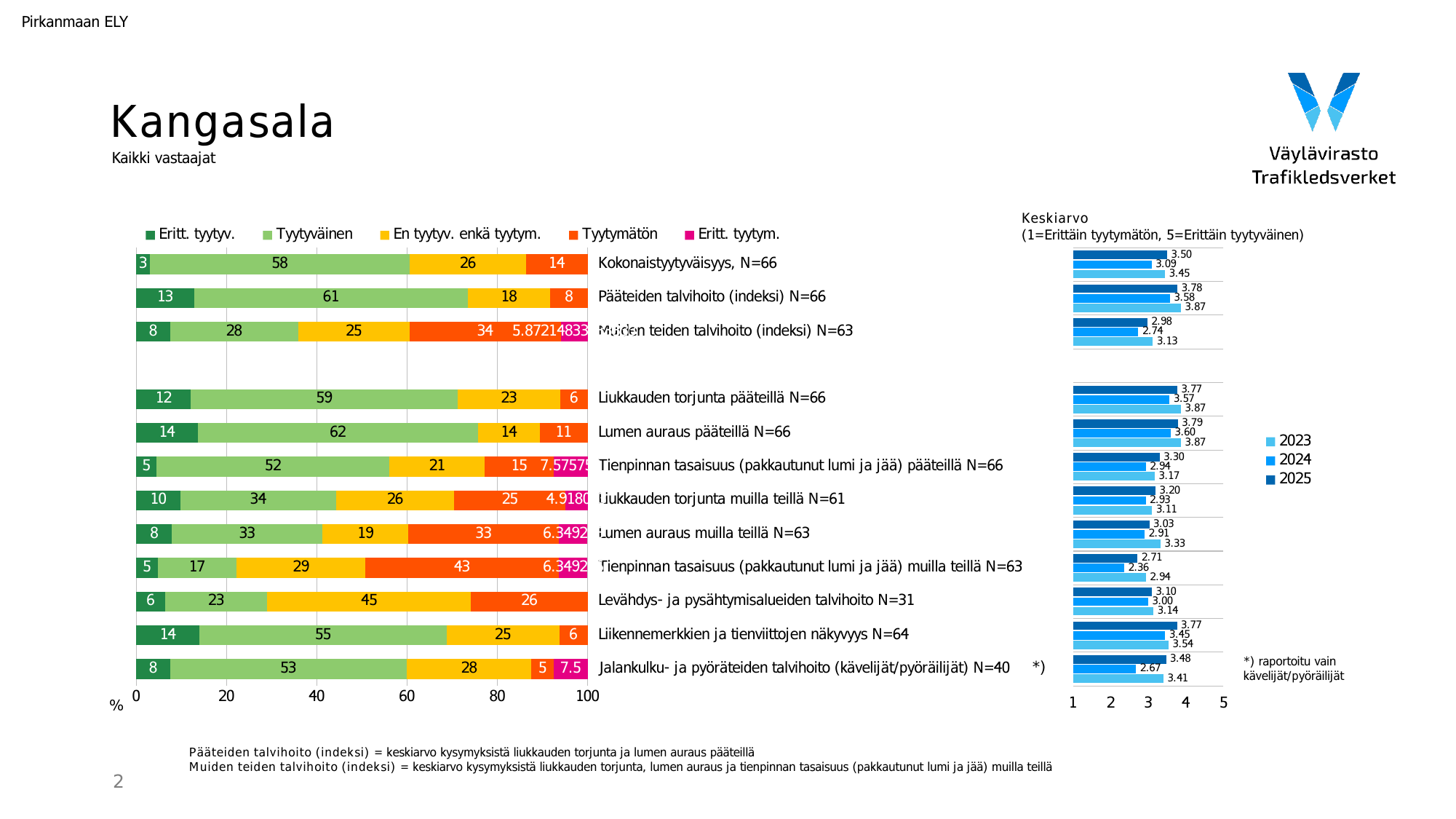

Pirkanmaan ELY
# Kangasala
Kaikki vastaajat
Keskiarvo
(1=Erittäin tyytymätön, 5=Erittäin tyytyväinen)

### Chart

| Category | Eritt. tyytyv. | Tyytyväinen | En tyytyv. enkä tyytym. | Tyytymätön | Eritt. tyytym. |
|---|---|---|---|---|---|
| Kokonaistyytyväisyys, N=66 | 3.030303 | 57.575758 | 25.757576 | 13.636364 | None |
| Pääteiden talvihoito (indeksi) N=66 | 12.878788 | 60.6060605 | 18.1818185 | 8.3333335 | None |
| Muiden teiden talvihoito (indeksi) N=63 | 7.511492999999999 | 28.406626666666668 | 24.616185333333334 | 33.59354666666667 | 5.872148333333333 |
|  | None | None | None | None | None |
| Liukkauden torjunta pääteillä N=66 | 12.121212 | 59.090909 | 22.727273 | 6.060606 | None |
| Lumen auraus pääteillä N=66 | 13.636364 | 62.121212 | 13.636364 | 10.606061 | None |
| Tienpinnan tasaisuus (pakkautunut lumi ja jää) pääteillä N=66 | 4.545455 | 51.515152 | 21.212121 | 15.151515 | 7.575758 |
| Liukkauden torjunta muilla teillä N=61 | 9.836066 | 34.42623 | 26.229508 | 24.590164 | 4.918033 |
| Lumen auraus muilla teillä N=63 | 7.936508 | 33.333333 | 19.047619 | 33.333333 | 6.349206 |
| Tienpinnan tasaisuus (pakkautunut lumi ja jää) muilla teillä N=63 | 4.761905 | 17.460317 | 28.571429 | 42.857143 | 6.349206 |
| Levähdys- ja pysähtymisalueiden talvihoito N=31 | 6.451613 | 22.580645 | 45.16129 | 25.806452 | None |
| Liikennemerkkien ja tienviittojen näkyvyys N=64 | 14.0625 | 54.6875 | 25.0 | 6.25 | None |
| Jalankulku- ja pyöräteiden talvihoito (kävelijät/pyöräilijät) N=40 | 7.5 | 52.5 | 27.5 | 5.0 | 7.5 |

### Chart

| Category | 2025 | 2024 | 2023 |
|---|---|---|---|
*) raportoitu vain
kävelijät/pyöräilijät
*)
%
Pääteiden talvihoito (indeksi) = keskiarvo kysymyksistä liukkauden torjunta ja lumen auraus pääteillä
Muiden teiden talvihoito (indeksi) = keskiarvo kysymyksistä liukkauden torjunta, lumen auraus ja tienpinnan tasaisuus (pakkautunut lumi ja jää) muilla teillä

2